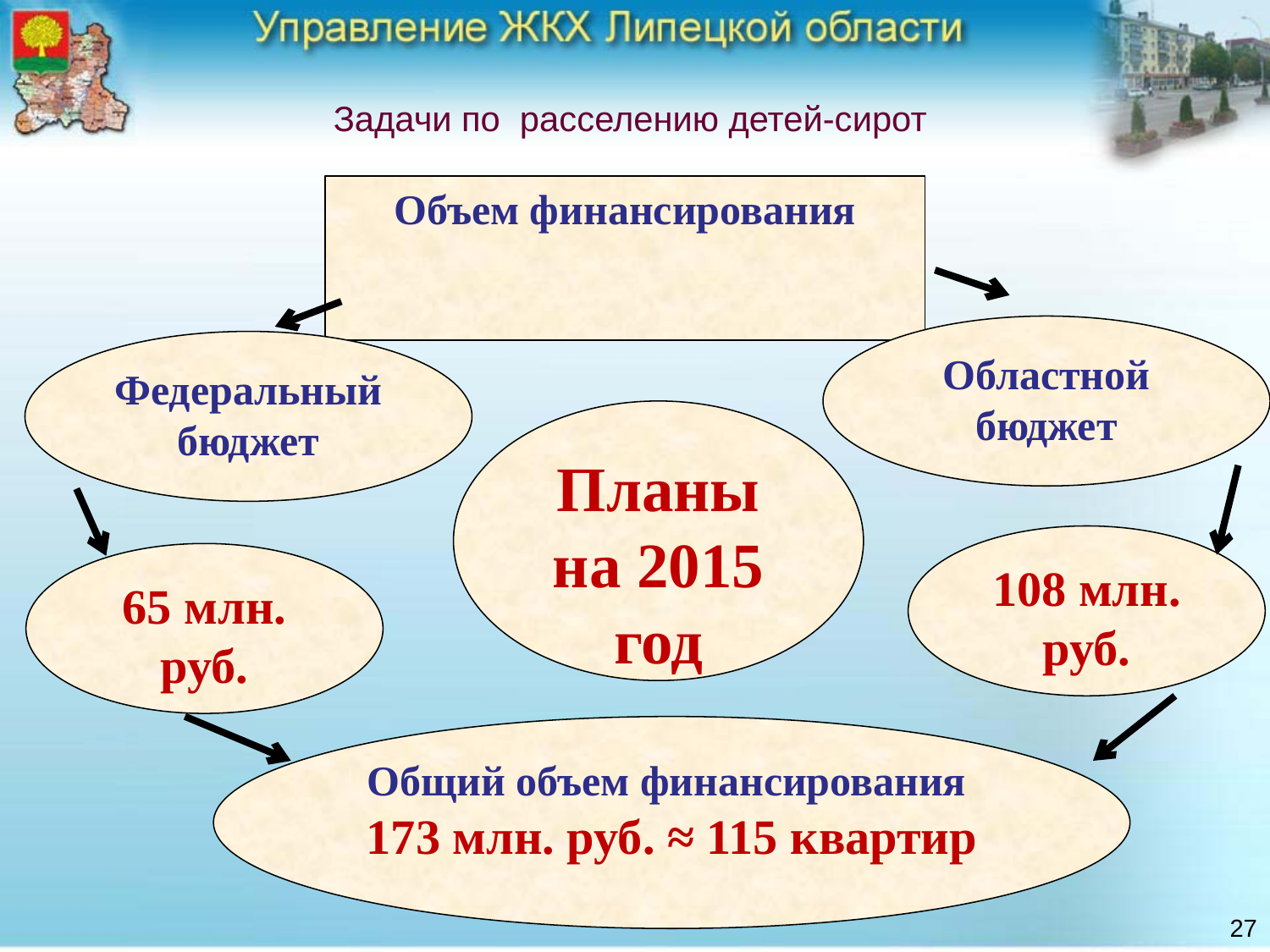

# Задачи по  расселению детей-сирот
Объем финансирования
Областной бюджет
Федеральный бюджет
Планы на 2015 год
108 млн. руб.
65 млн. руб.
Общий объем финансирования
173 млн. руб. ≈ 115 квартир
27